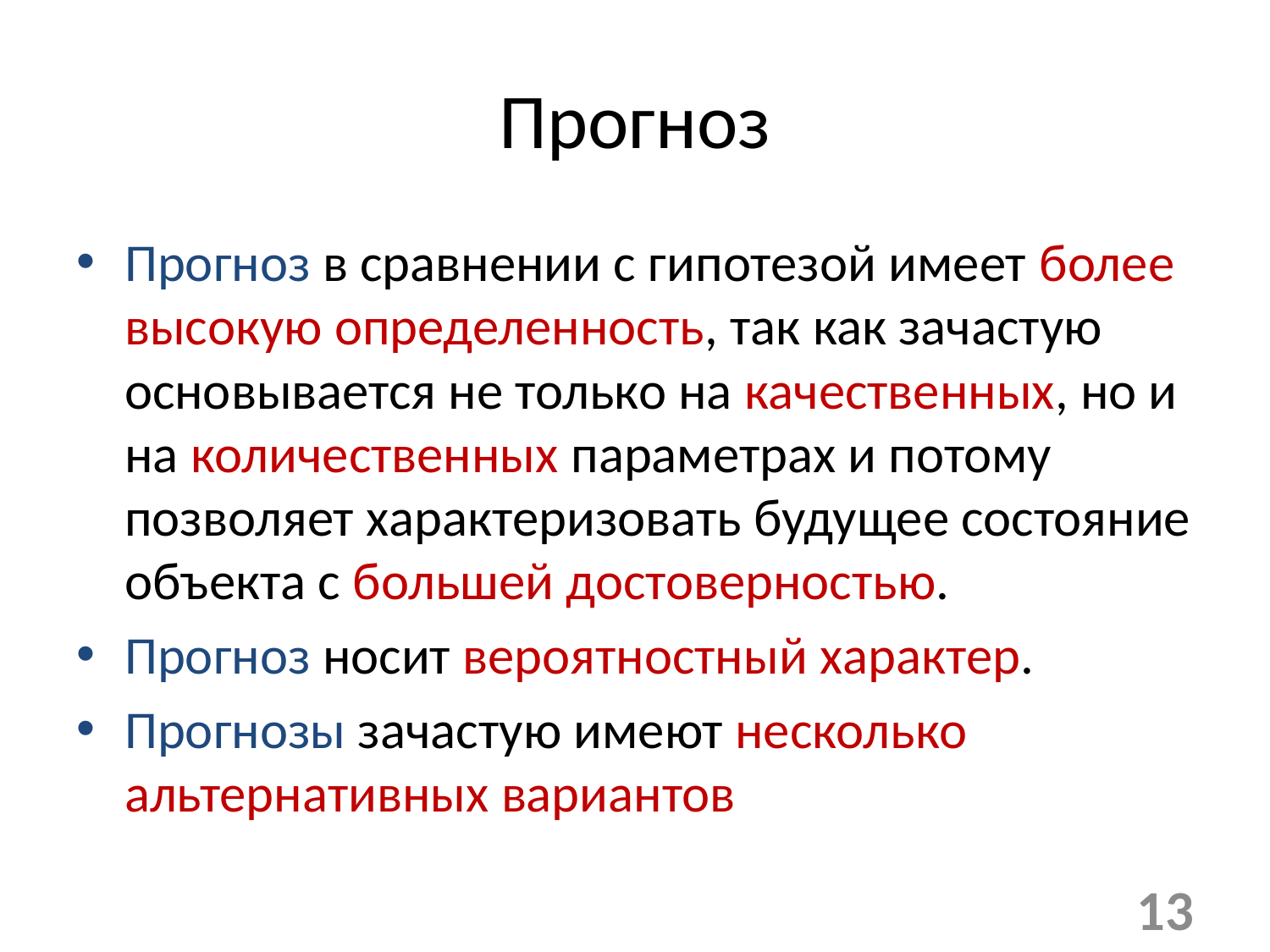

# Прогноз
Прогноз в сравнении с гипотезой имеет более высокую определенность, так как зачастую основывается не только на качественных, но и на количественных параметрах и потому позволяет характеризовать будущее состояние объекта с большей достоверностью.
Прогноз носит вероятностный характер.
Прогнозы зачастую имеют несколько альтернативных вариантов
13